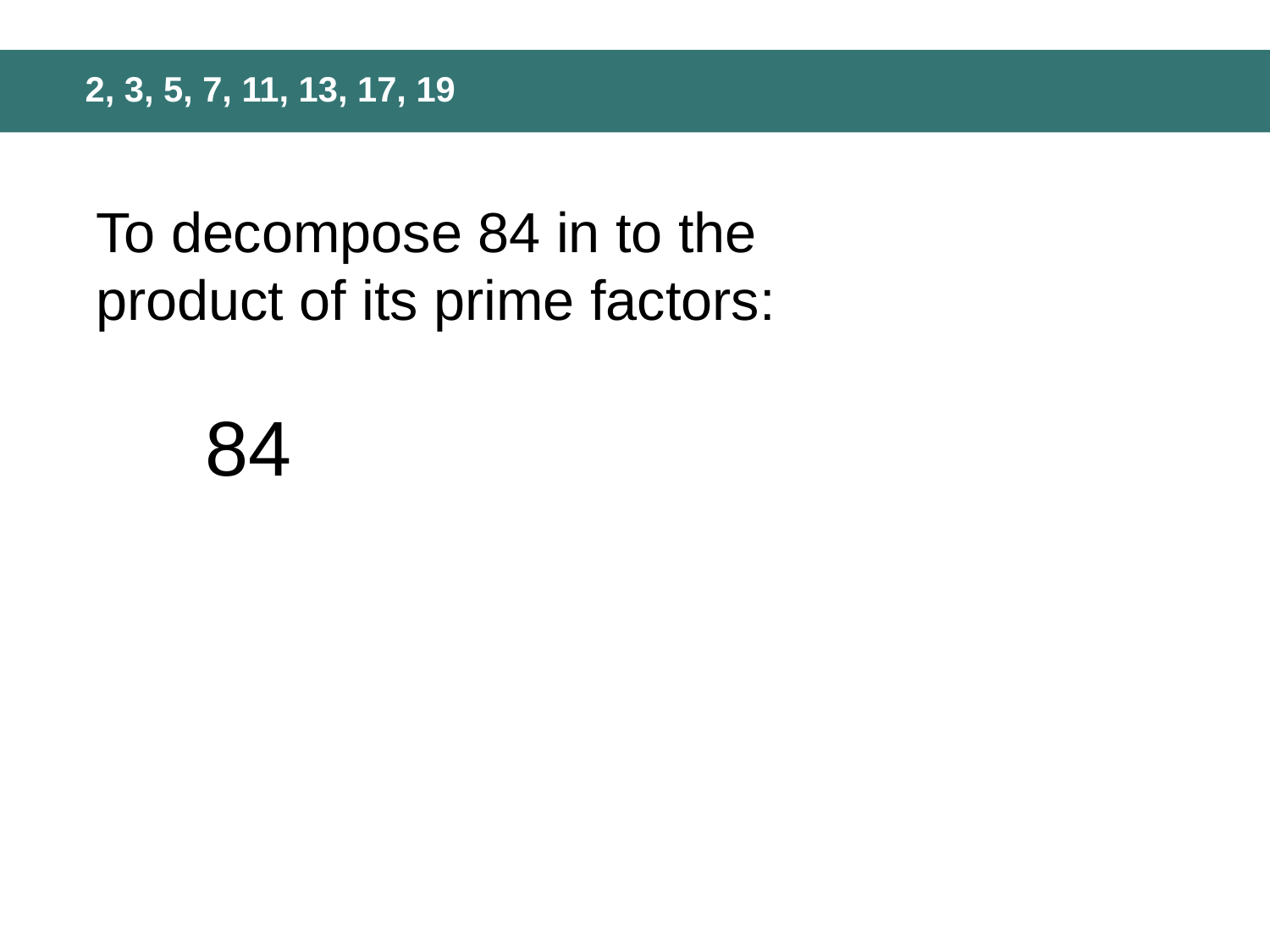

# 2, 3, 5, 7, 11, 13, 17, 19
To decompose 84 in to the
product of its prime factors:

       84